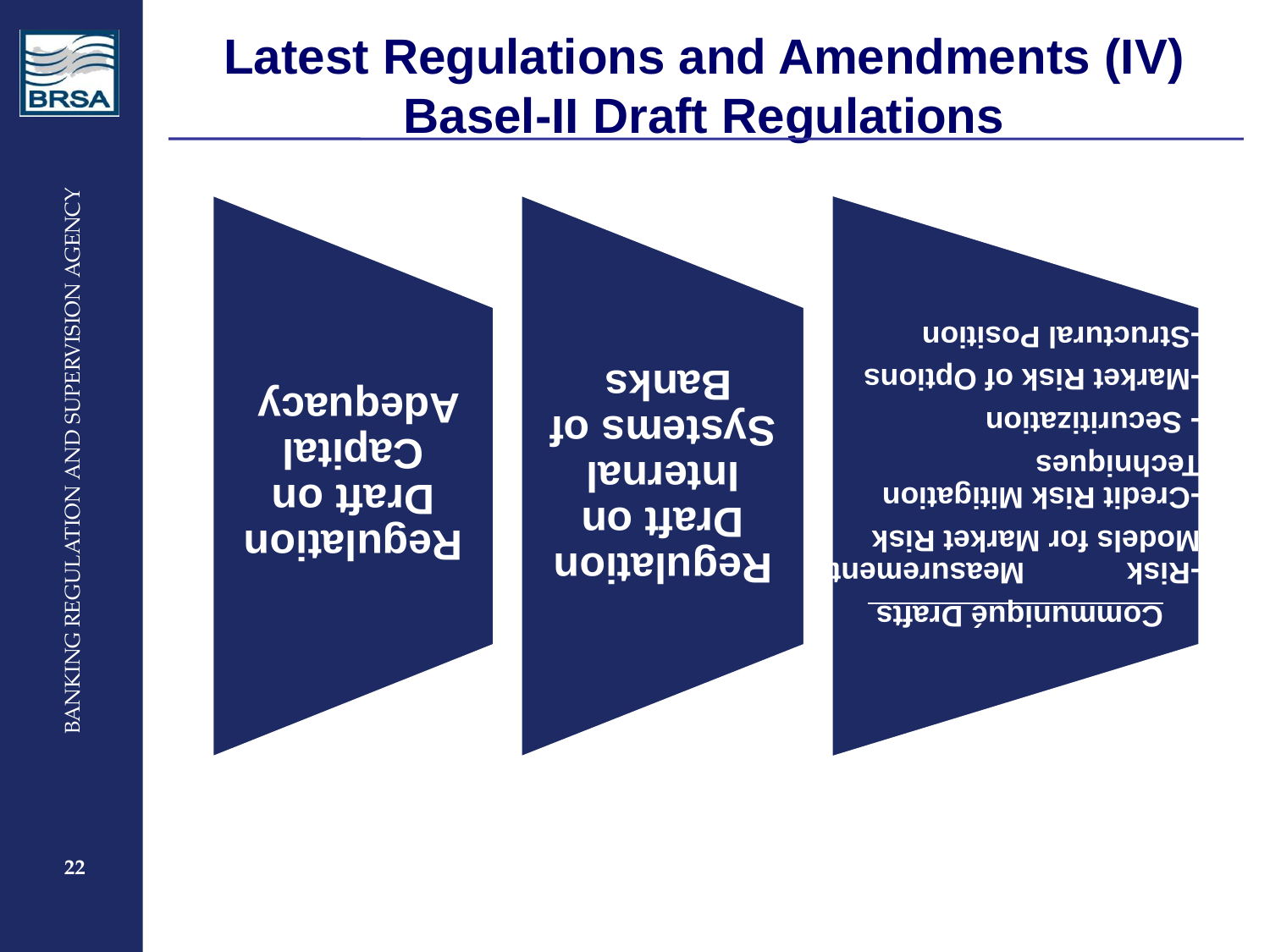

# Latest Regulations and Amendments (IV) Basel-II Draft Regulations

Regulation Draft on Capital Adequacy
Regulation Draft on Internal Systems of Banks
Communiqué Drafts
-Risk Measurement Models for Market Risk
-Credit Risk Mitigation Techniques
- Securitization
-Market Risk of Options
-Structural Position